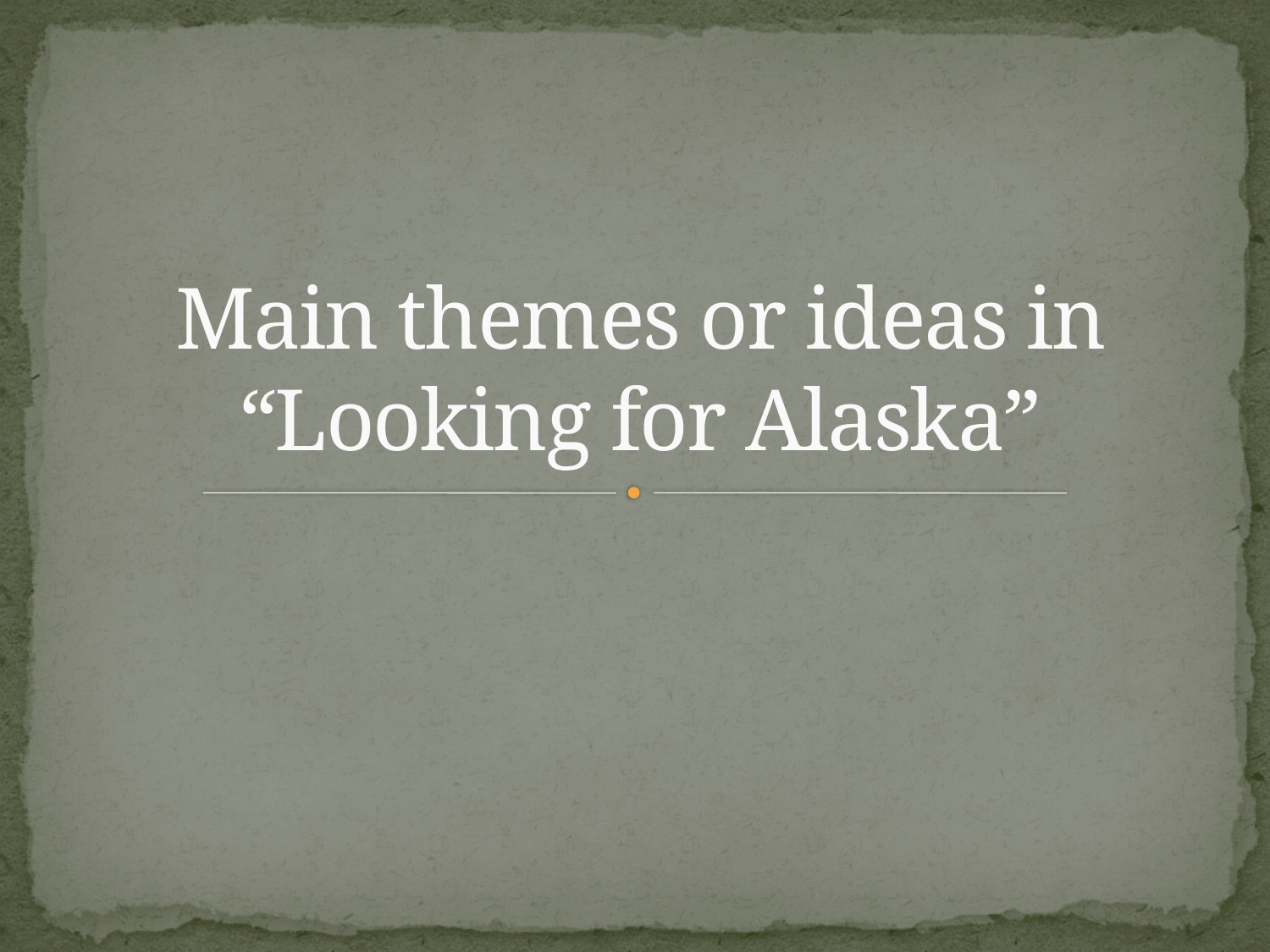

# Main themes or ideas in “Looking for Alaska”